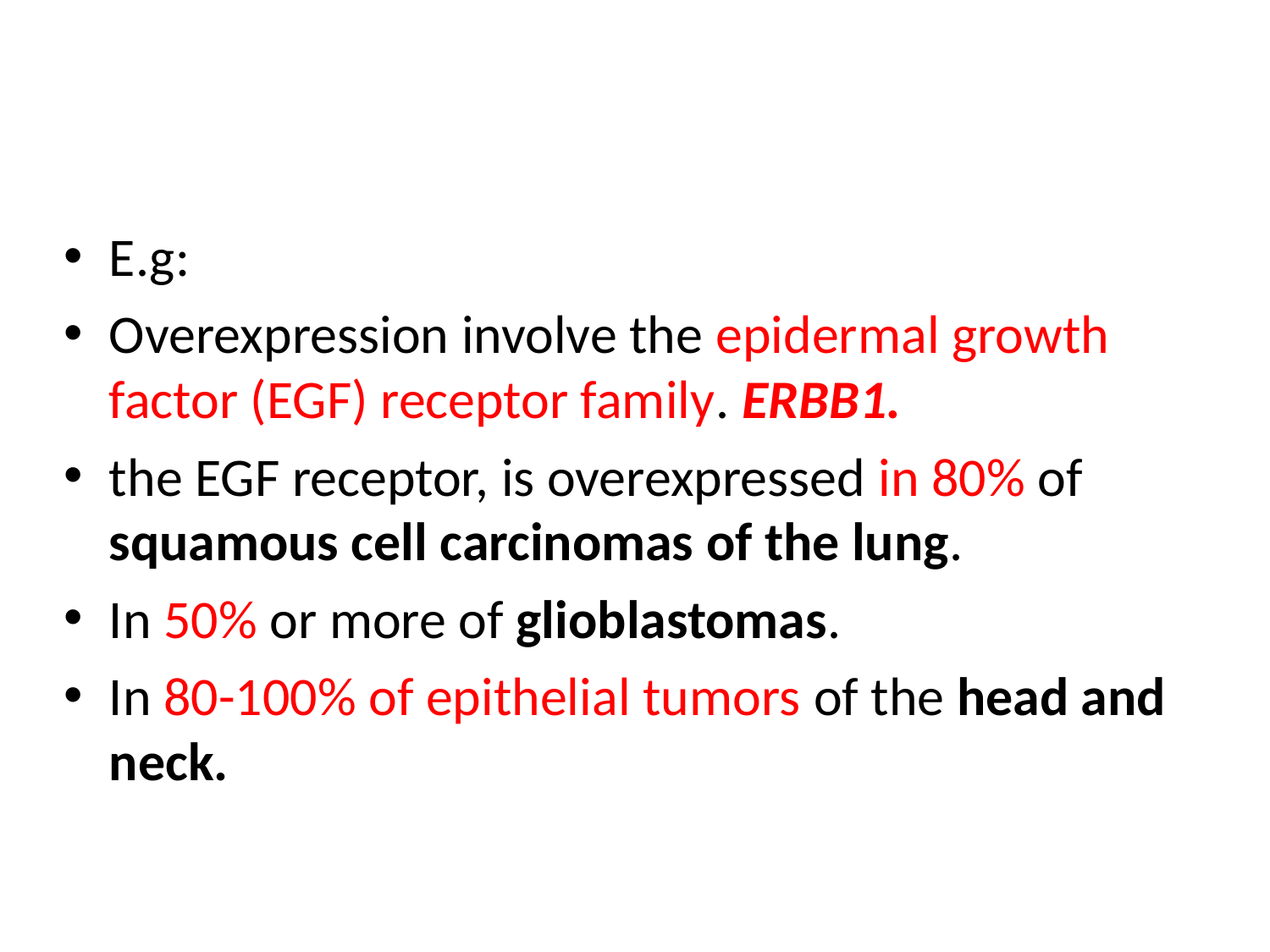

E.g:
Overexpression involve the epidermal growth factor (EGF) receptor family. ERBB1.
the EGF receptor, is overexpressed in 80% of squamous cell carcinomas of the lung.
In 50% or more of glioblastomas.
In 80-100% of epithelial tumors of the head and neck.